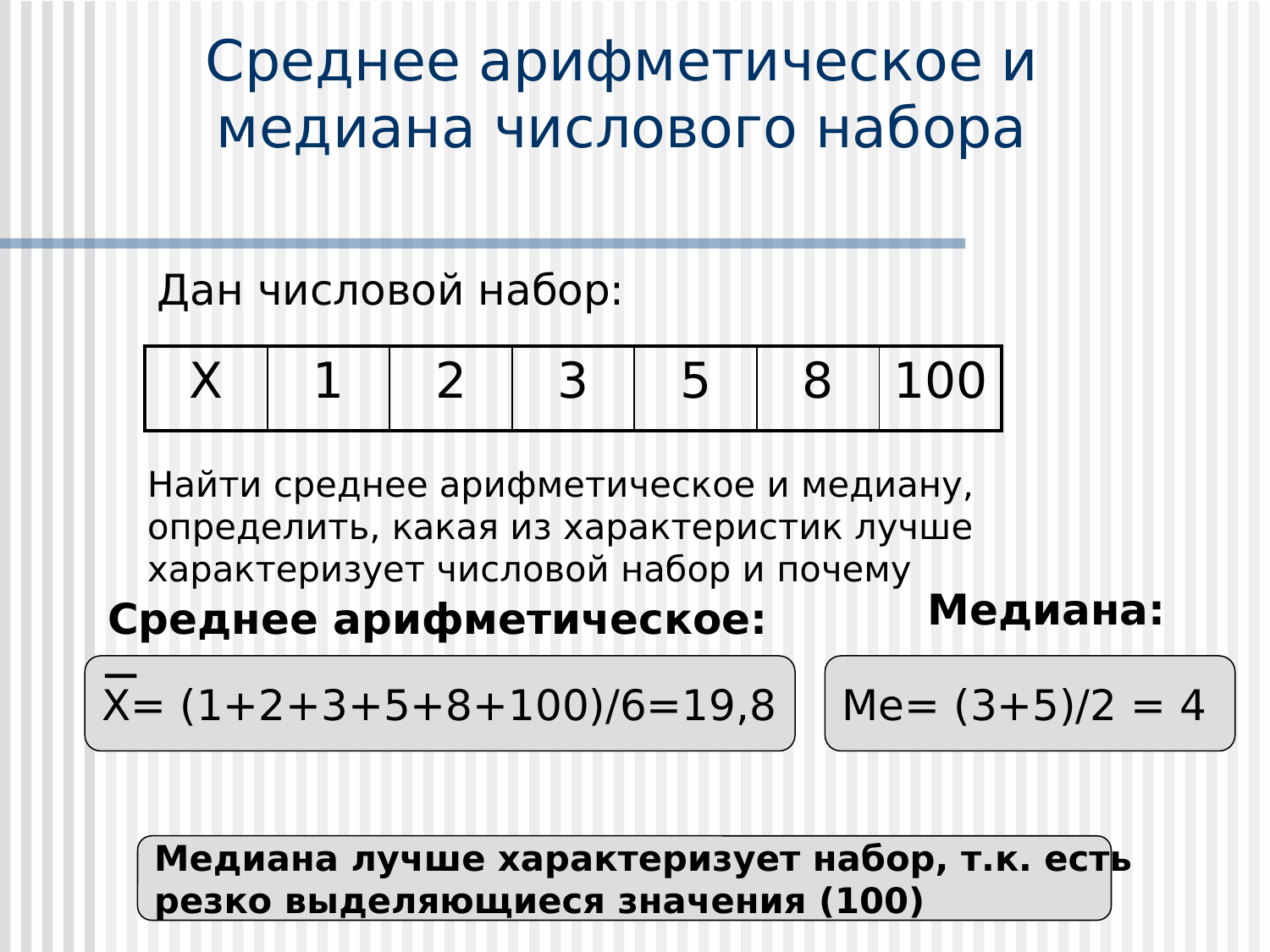

# Среднее арифметическое и медиана числового набора

Дан числовой набор:
| X | 1 | 2 | 3 | 5 | 8 | 100 |
| --- | --- | --- | --- | --- | --- | --- |
Найти среднее арифметическое и медиану, определить, какая из характеристик лучше характеризует числовой набор и почему
Медиана:
Cреднее арифметическое:
X= (1+2+3+5+8+100)/6=19,8
Me= (3+5)/2 = 4

Медиана лучше характеризует набор, т.к. есть
резко выделяющиеся значения (100)